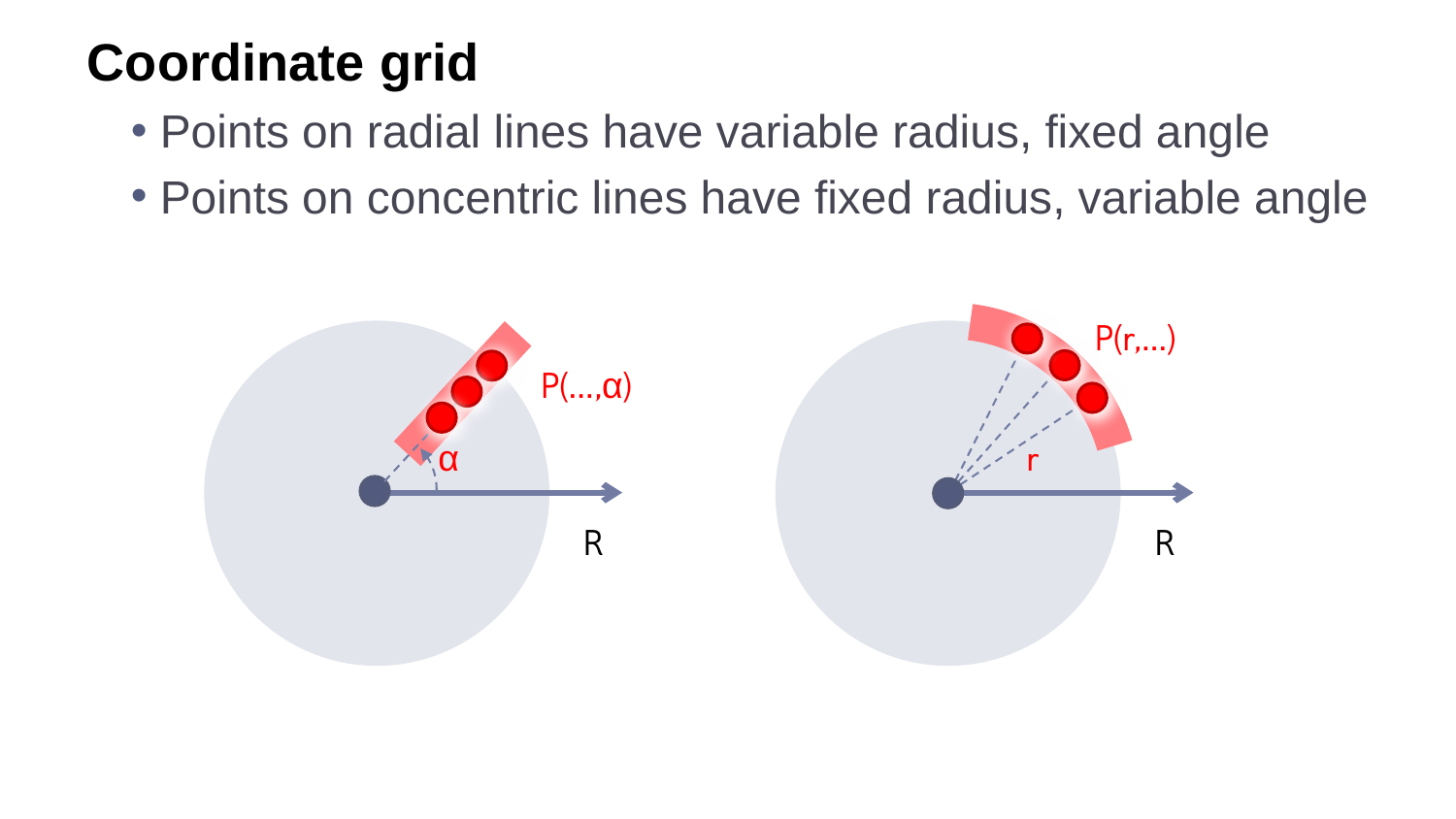

Coordinate grid
Points on radial lines have variable radius, fixed angle
Points on concentric lines have fixed radius, variable angle
P(r,…)

P(…,α)

r
α

R
R